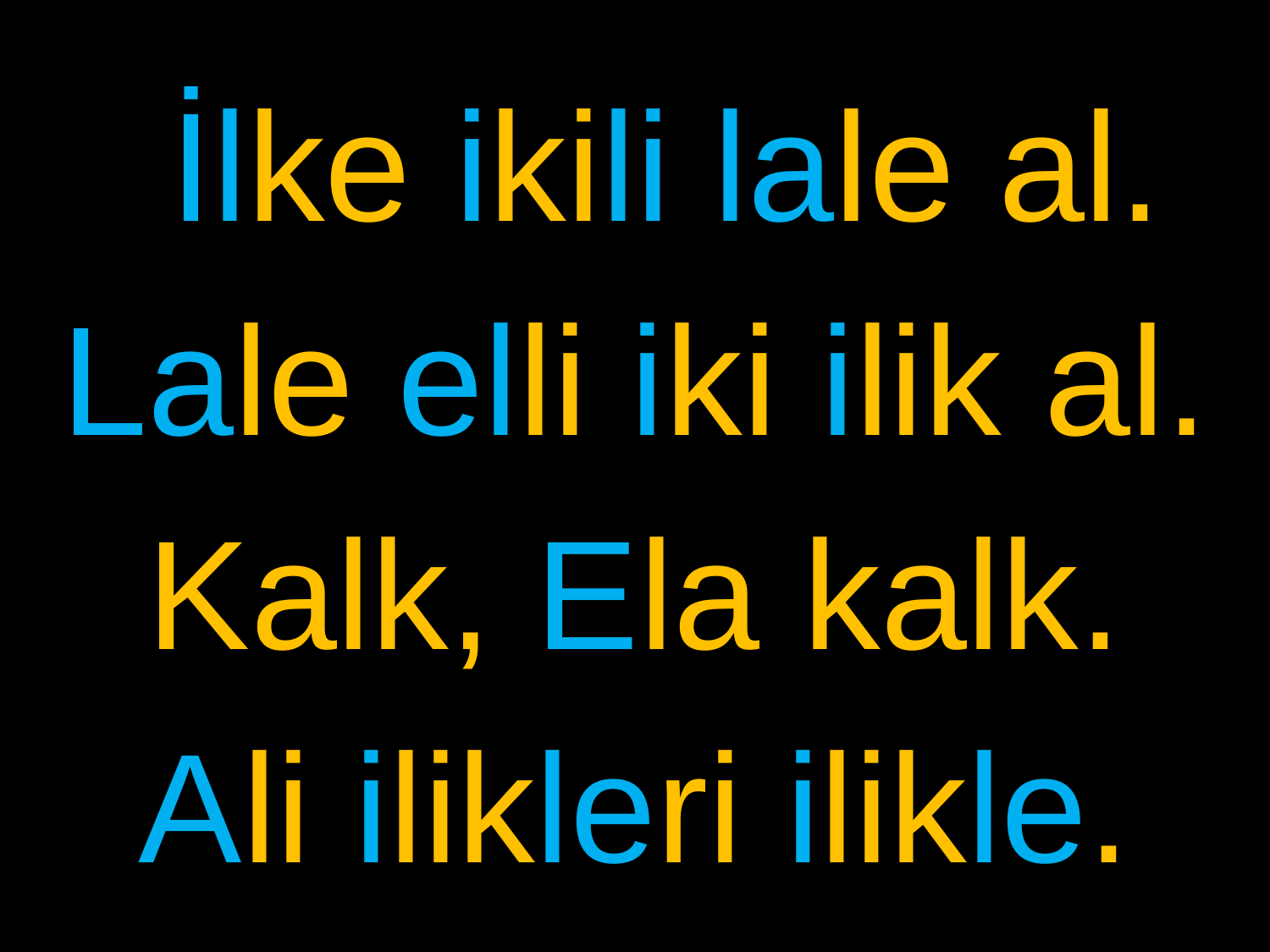

# İlke ikili lale al. Lale elli iki ilik al. Kalk, Ela kalk. Ali ilikleri ilikle.